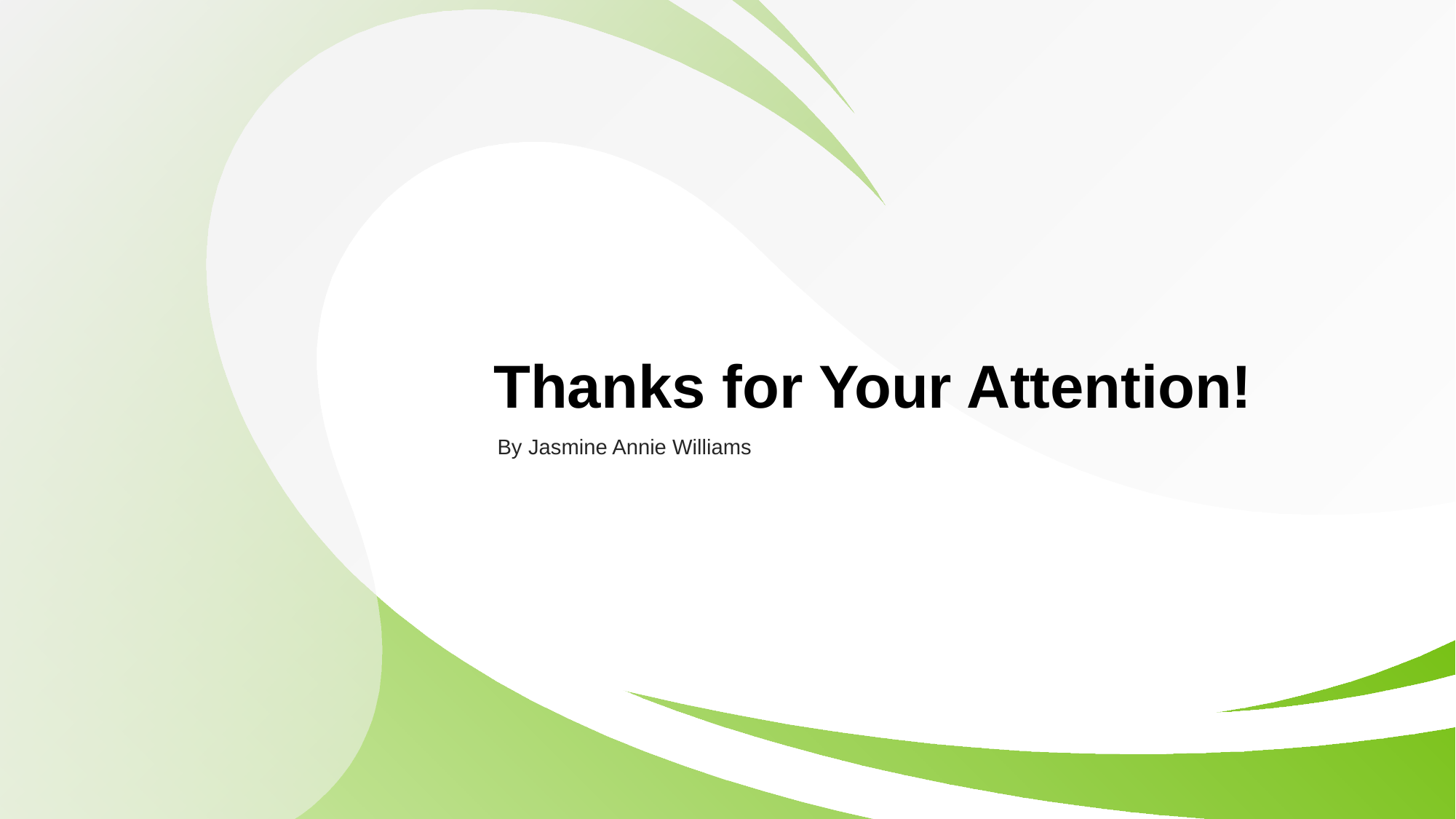

Thanks for Your Attention!
By Jasmine Annie Williams